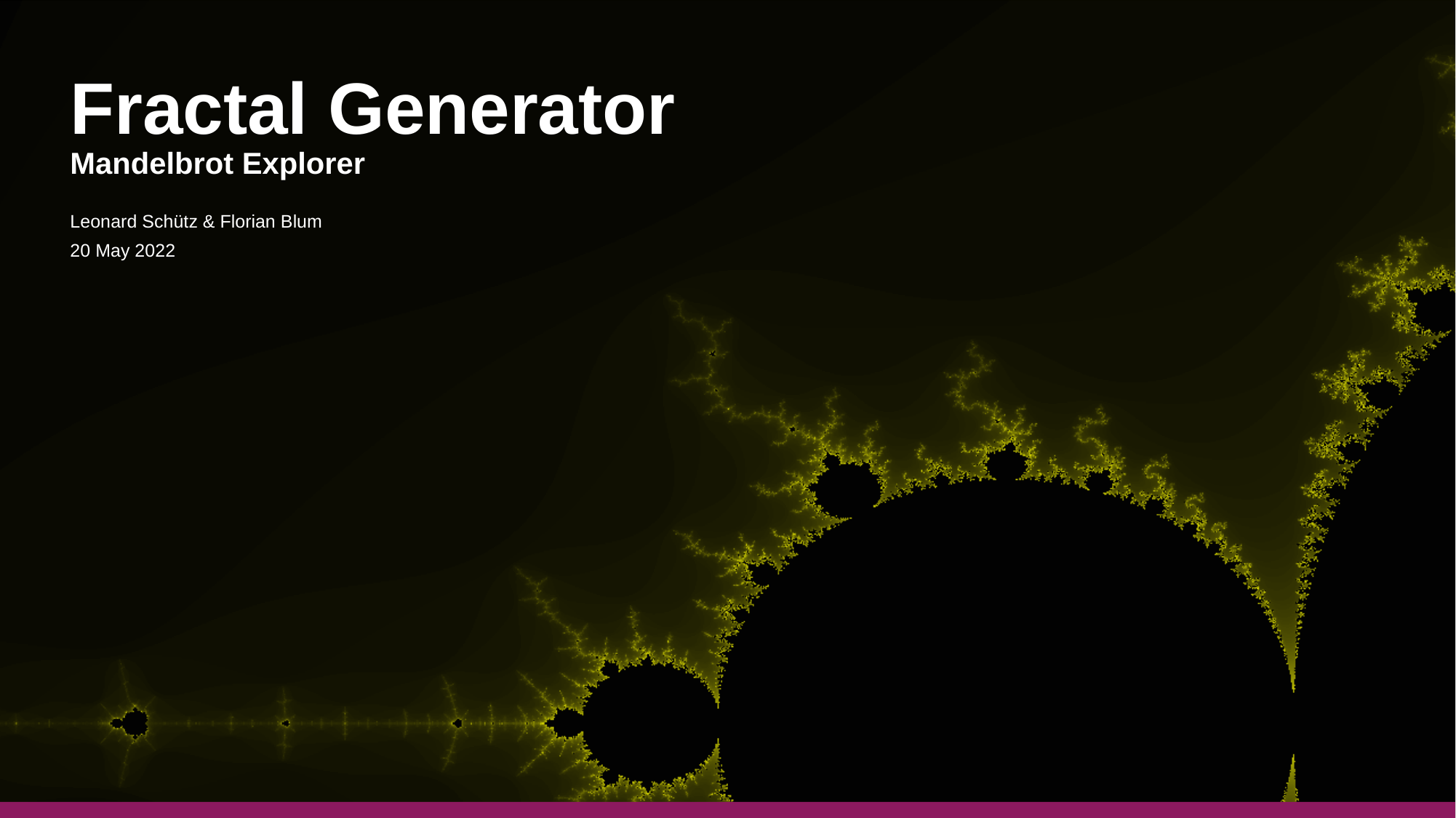

# Fractal Generator
Mandelbrot Explorer
Leonard Schütz & Florian Blum
20 May 2022